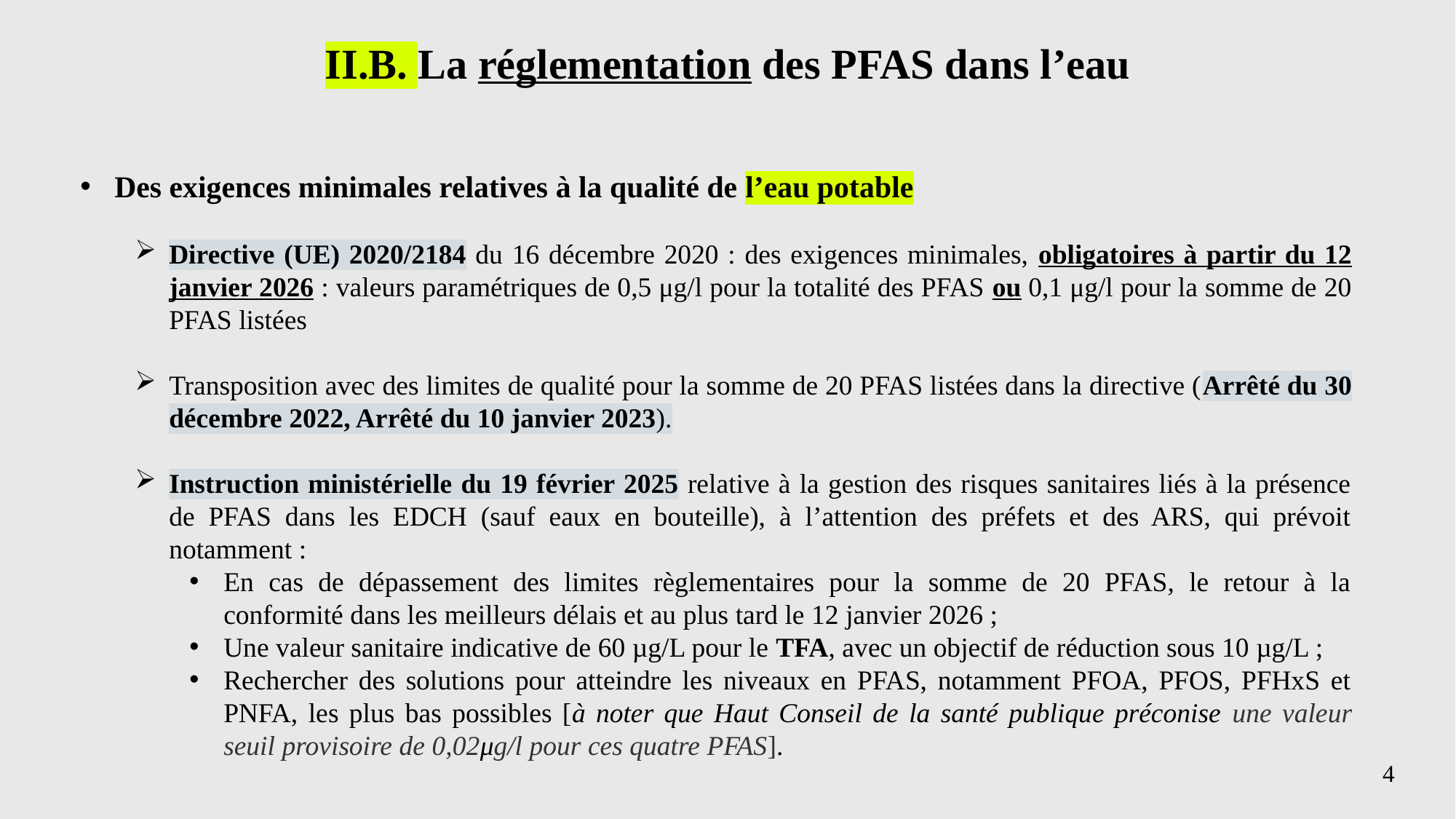

II.B. La réglementation des PFAS dans l’eau

Des exigences minimales relatives à la qualité de l’eau potable

Directive (UE) 2020/2184 du 16 décembre 2020 : des exigences minimales, obligatoires à partir du 12 janvier 2026 : valeurs paramétriques de 0,5 μg/l pour la totalité des PFAS ou 0,1 μg/l pour la somme de 20 PFAS listées

Transposition avec des limites de qualité pour la somme de 20 PFAS listées dans la directive (Arrêté du 30 décembre 2022, Arrêté du 10 janvier 2023).

Instruction ministérielle du 19 février 2025 relative à la gestion des risques sanitaires liés à la présence de PFAS dans les EDCH (sauf eaux en bouteille), à l’attention des préfets et des ARS, qui prévoit notamment :
En cas de dépassement des limites règlementaires pour la somme de 20 PFAS, le retour à la conformité dans les meilleurs délais et au plus tard le 12 janvier 2026 ;
Une valeur sanitaire indicative de 60 µg/L pour le TFA, avec un objectif de réduction sous 10 µg/L ;
Rechercher des solutions pour atteindre les niveaux en PFAS, notamment PFOA, PFOS, PFHxS et PNFA, les plus bas possibles [à noter que Haut Conseil de la santé publique préconise une valeur seuil provisoire de 0,02μg/l pour ces quatre PFAS].

4